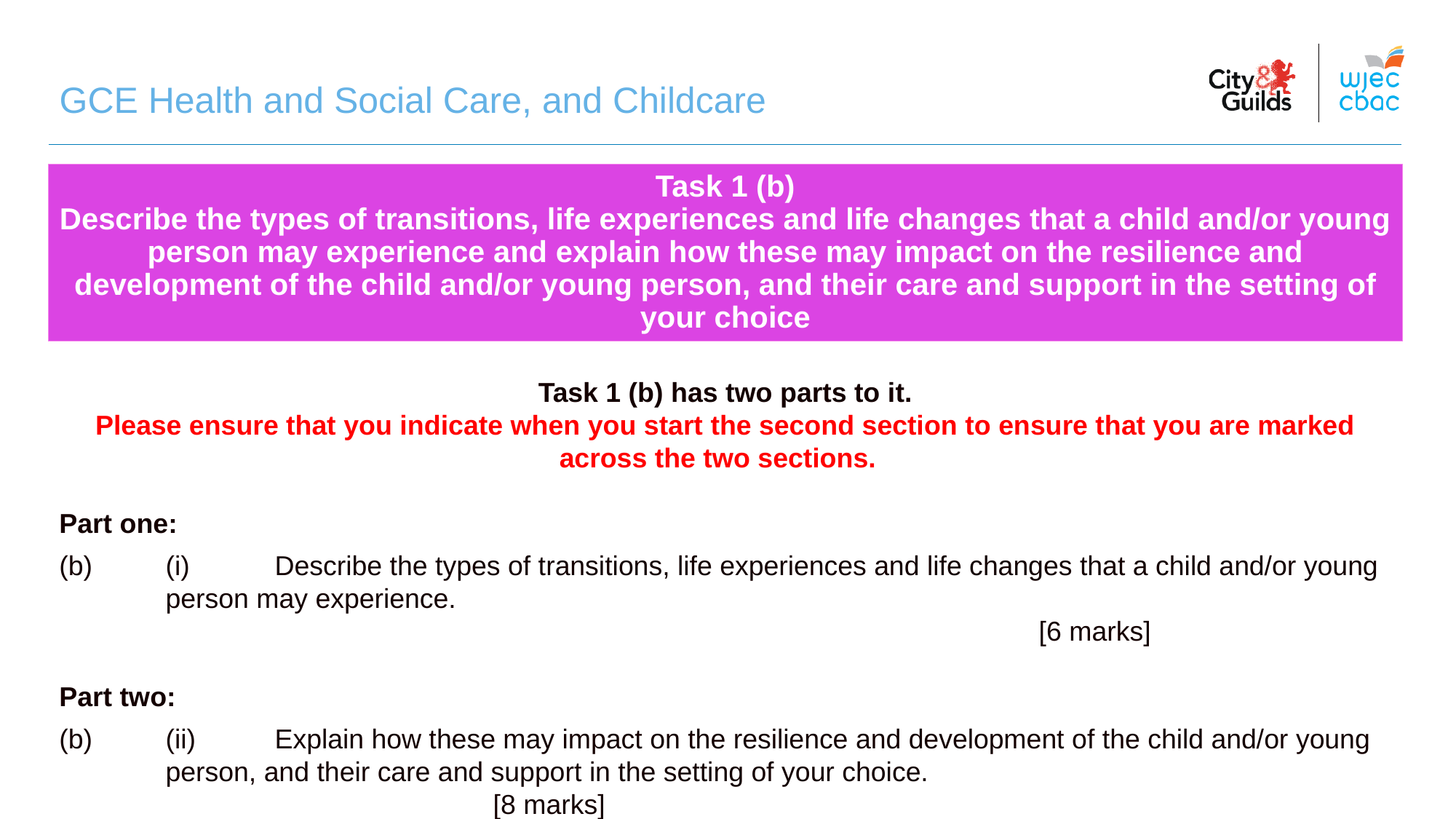

GCE Health and Social Care, and Childcare
# Task 1 (b) Describe the types of transitions, life experiences and life changes that a child and/or young person may experience and explain how these may impact on the resilience and development of the child and/or young person, and their care and support in the setting of your choice

Task 1 (b) has two parts to it.
Please ensure that you indicate when you start the second section to ensure that you are marked across the two sections.

Part one:
(b)	(i)	Describe the types of transitions, life experiences and life changes that a child and/or young person may experience.																	[6 marks]

Part two:
(b)	(ii) 	Explain how these may impact on the resilience and development of the child and/or young person, and their care and support in the setting of your choice.								[8 marks]